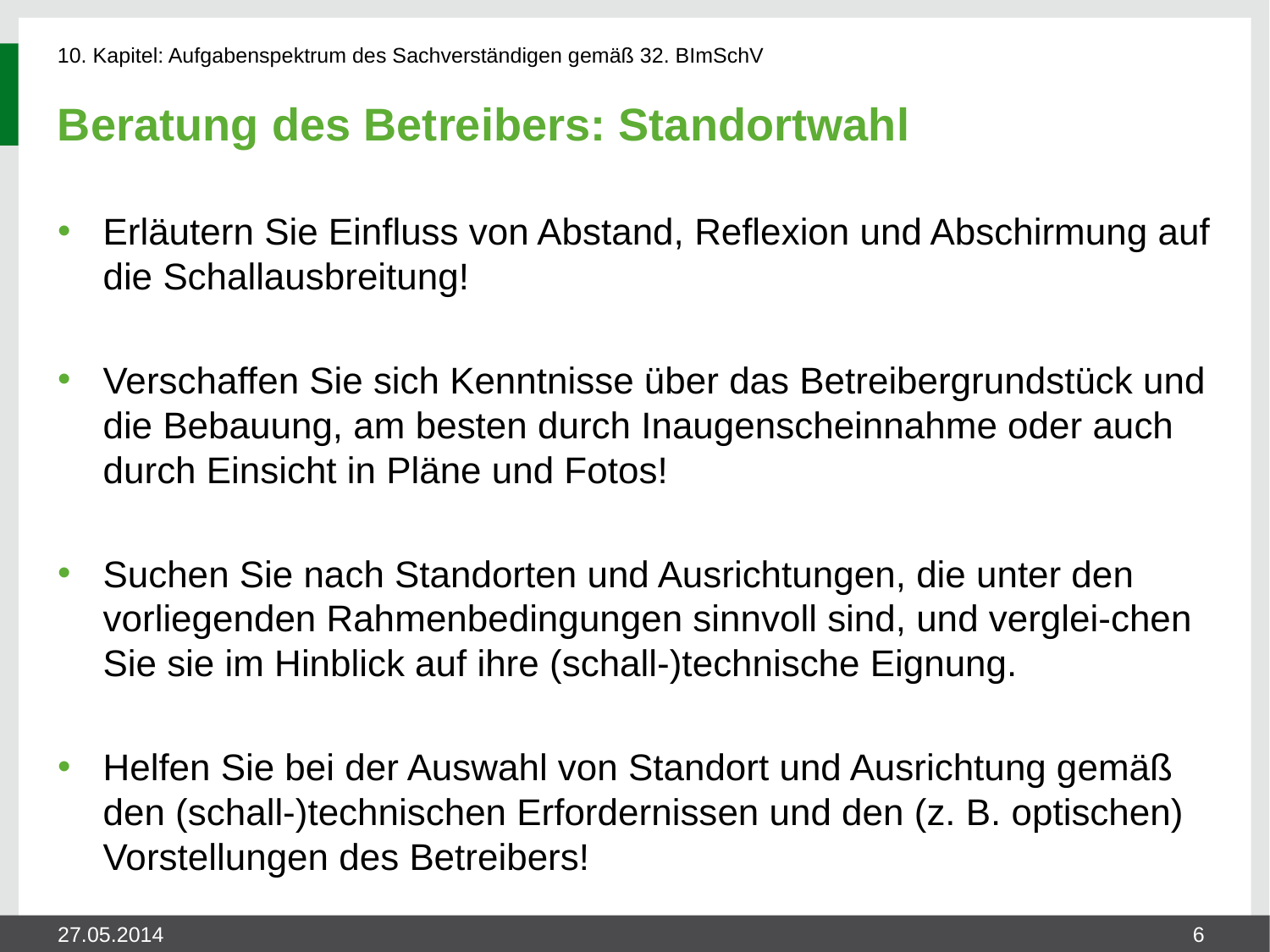

# Beratung des Betreibers: Standortwahl
Erläutern Sie Einfluss von Abstand, Reflexion und Abschirmung auf die Schallausbreitung!

Verschaffen Sie sich Kenntnisse über das Betreibergrundstück und die Bebauung, am besten durch Inaugenscheinnahme oder auch durch Einsicht in Pläne und Fotos!

Suchen Sie nach Standorten und Ausrichtungen, die unter den vorliegenden Rahmenbedingungen sinnvoll sind, und verglei-chen Sie sie im Hinblick auf ihre (schall-)technische Eignung.

Helfen Sie bei der Auswahl von Standort und Ausrichtung gemäß den (schall-)technischen Erfordernissen und den (z. B. optischen) Vorstellungen des Betreibers!
27.05.2014
6